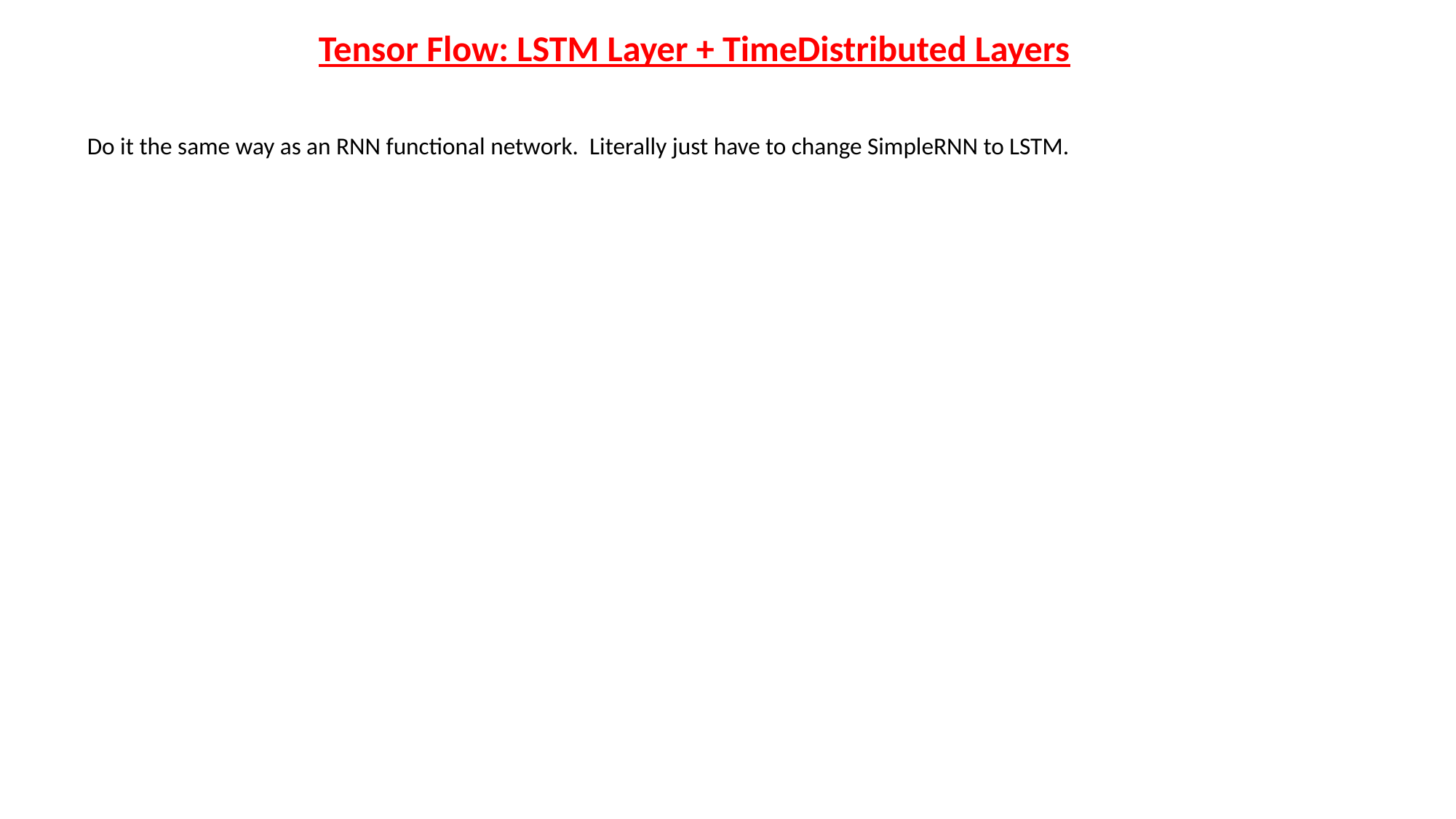

Tensor Flow: LSTM Layer + TimeDistributed Layers
Do it the same way as an RNN functional network.  Literally just have to change SimpleRNN to LSTM.